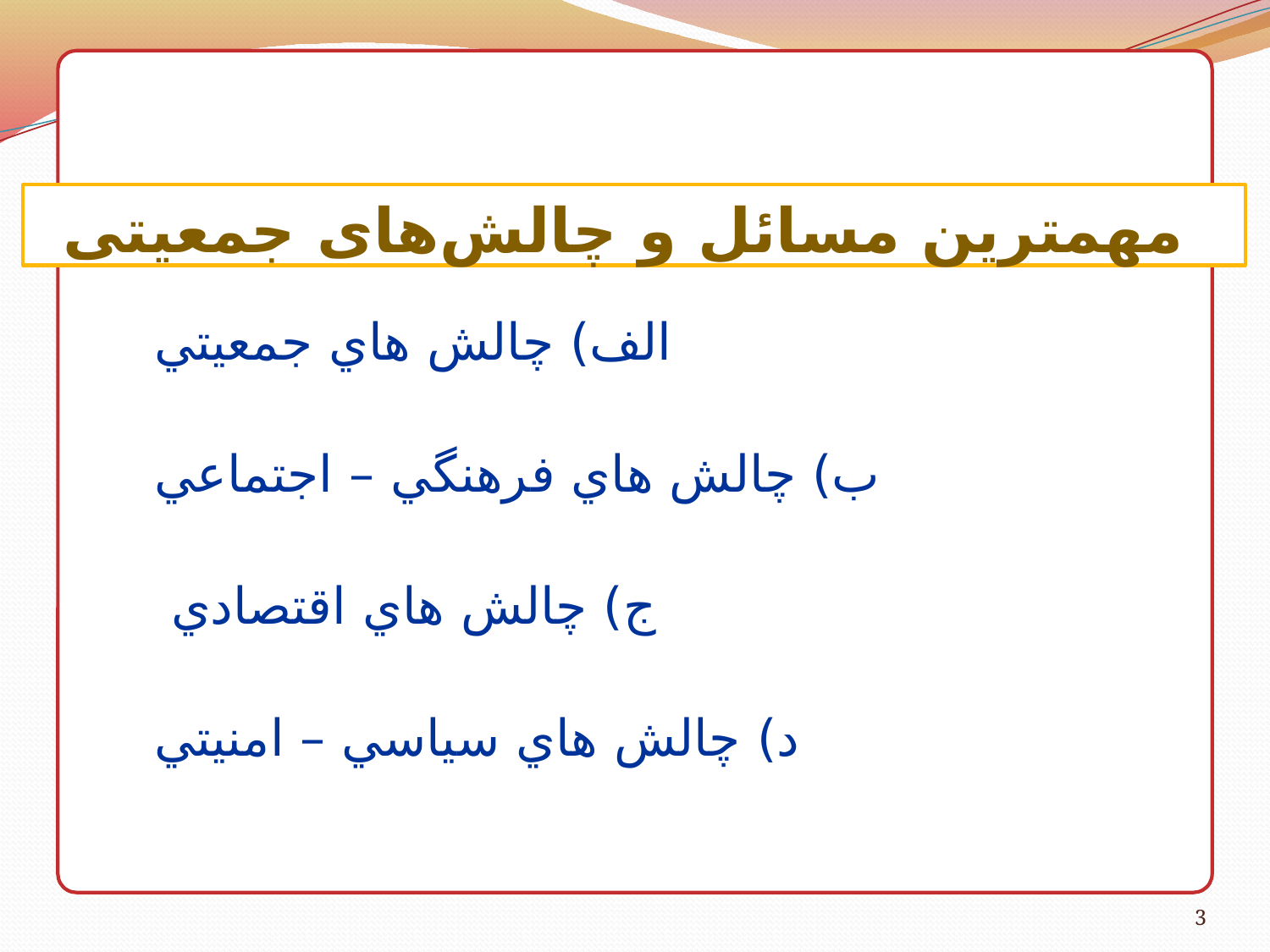

ز
# مهمترين مسائل و چالش‌های جمعيتی
الف) چالش هاي جمعيتي
ب) چالش هاي فرهنگي – اجتماعي
 ج) چالش هاي اقتصادي
د) چالش هاي سياسي – امنيتي
3